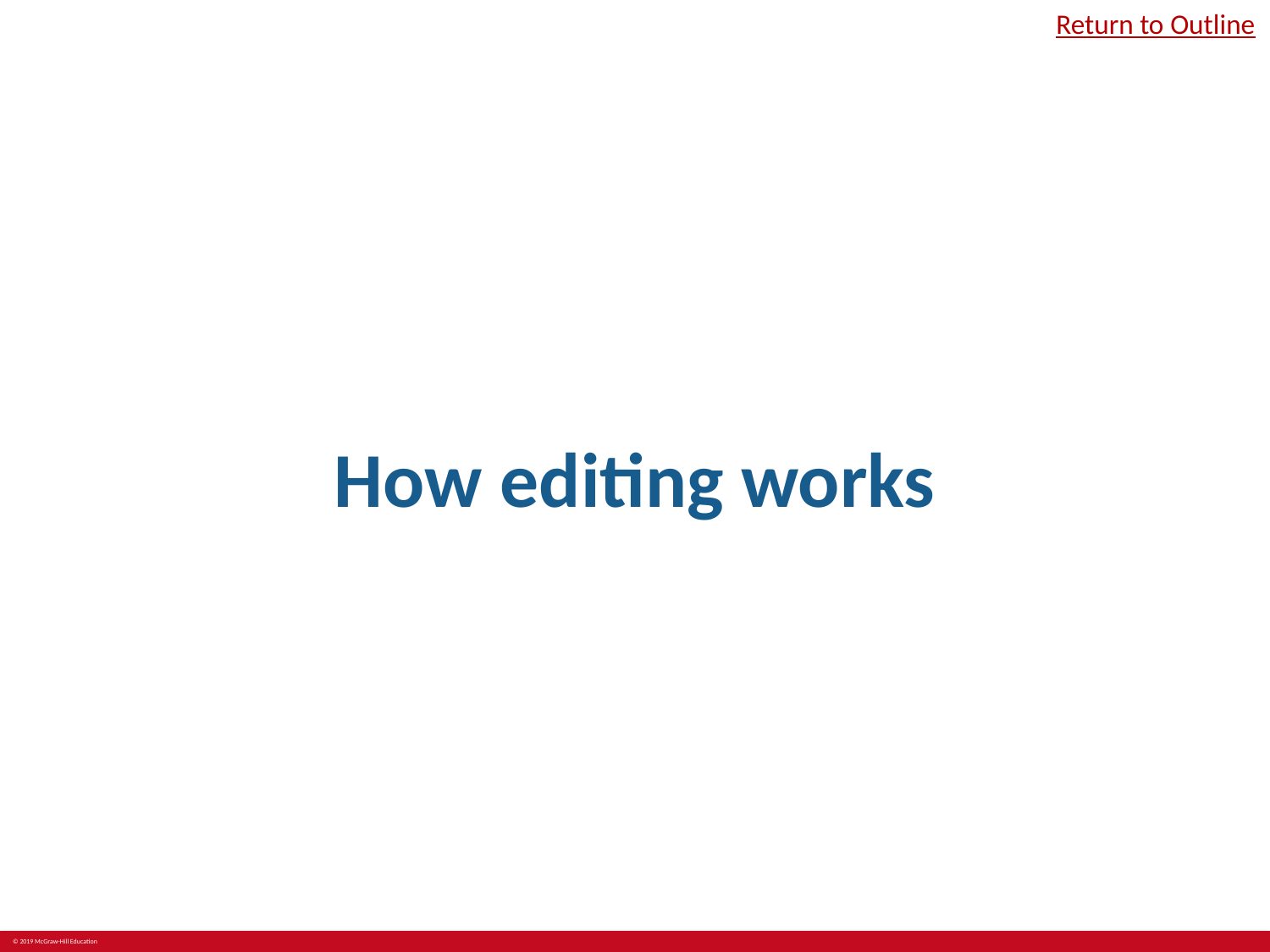

Return to Outline
# How editing works